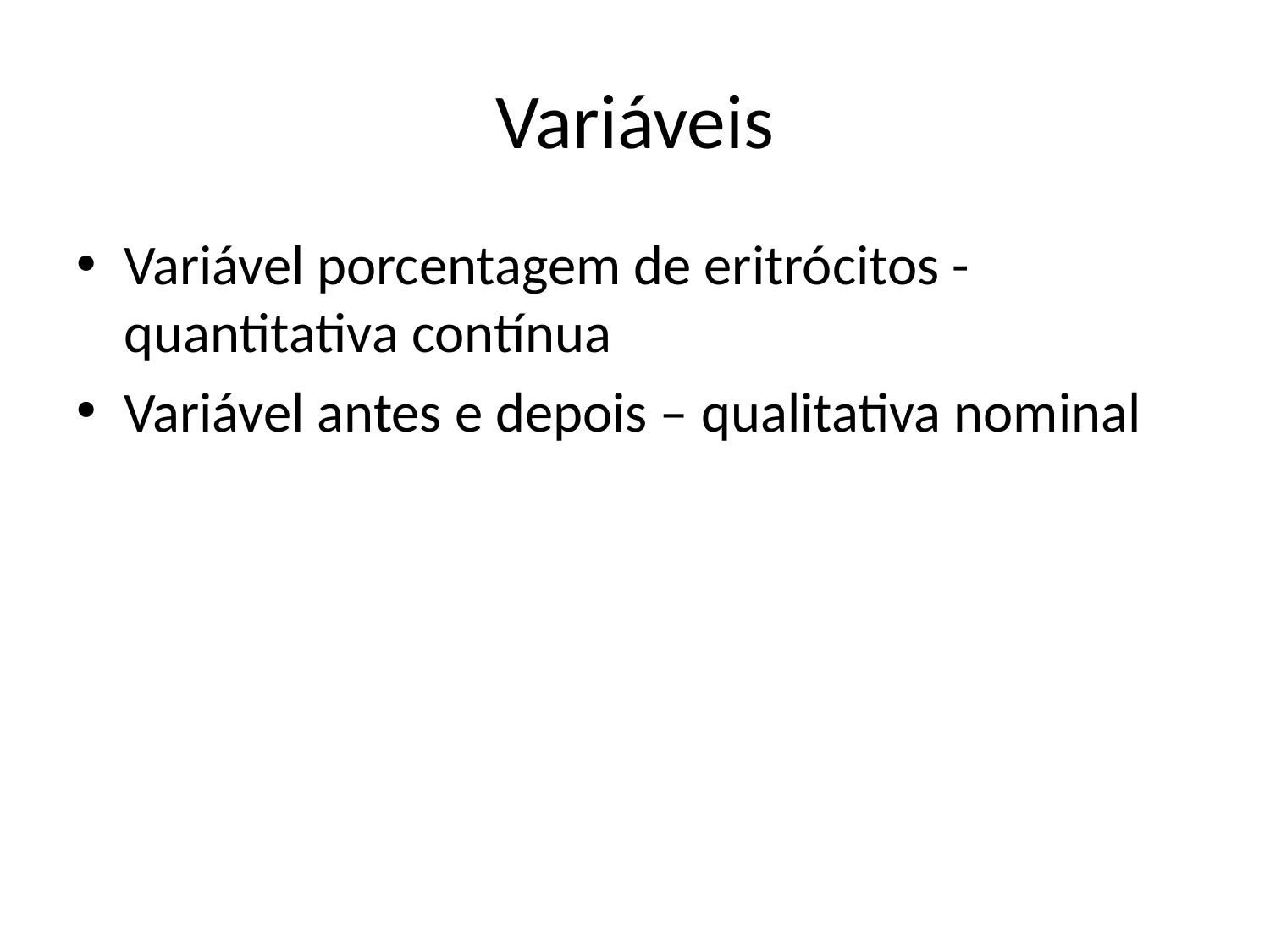

# Variáveis
Variável porcentagem de eritrócitos - quantitativa contínua
Variável antes e depois – qualitativa nominal